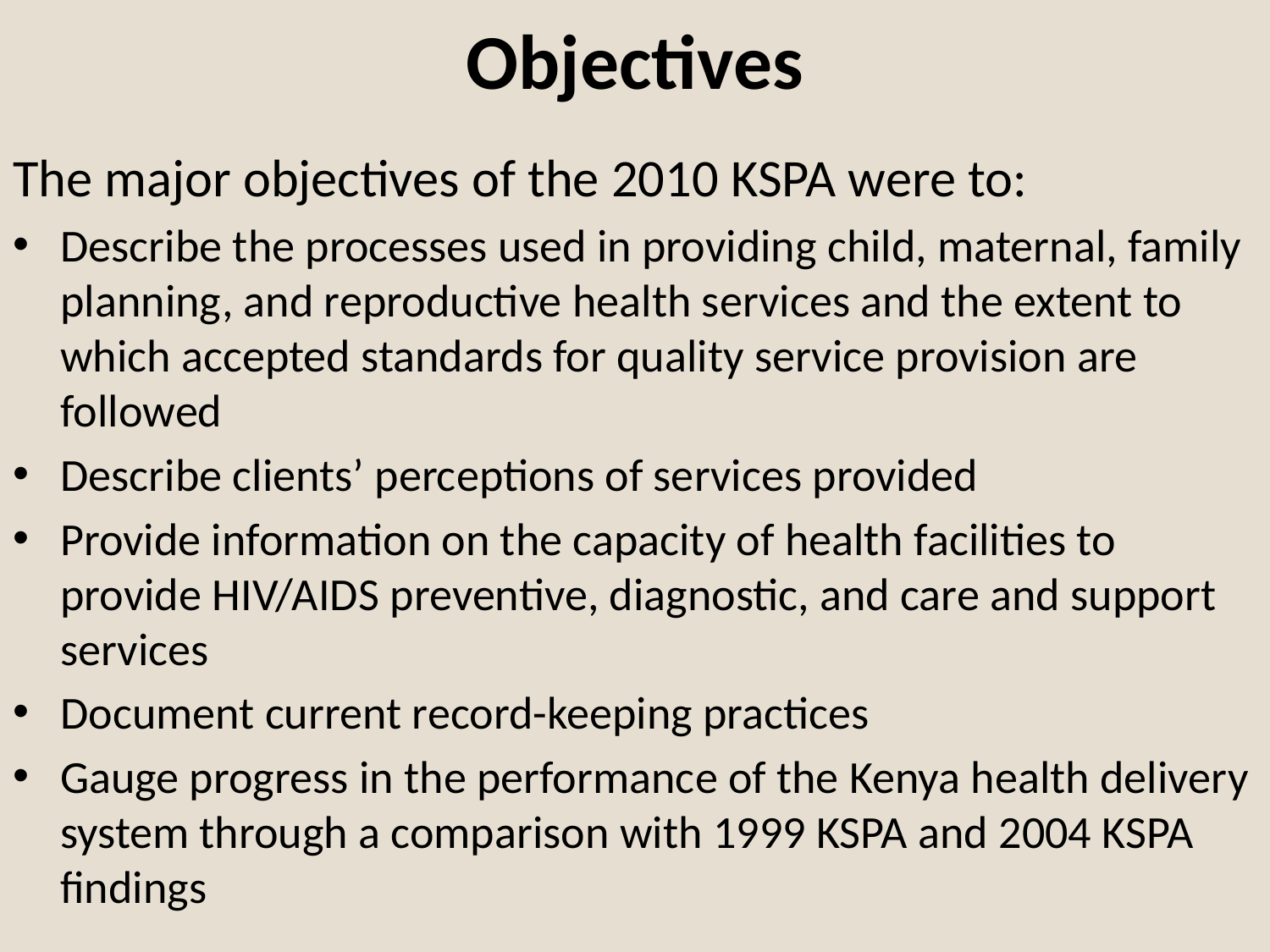

# Objectives
The major objectives of the 2010 KSPA were to:
Describe the processes used in providing child, maternal, family planning, and reproductive health services and the extent to which accepted standards for quality service provision are followed
Describe clients’ perceptions of services provided
Provide information on the capacity of health facilities to provide HIV/AIDS preventive, diagnostic, and care and support services
Document current record-keeping practices
Gauge progress in the performance of the Kenya health delivery system through a comparison with 1999 KSPA and 2004 KSPA findings